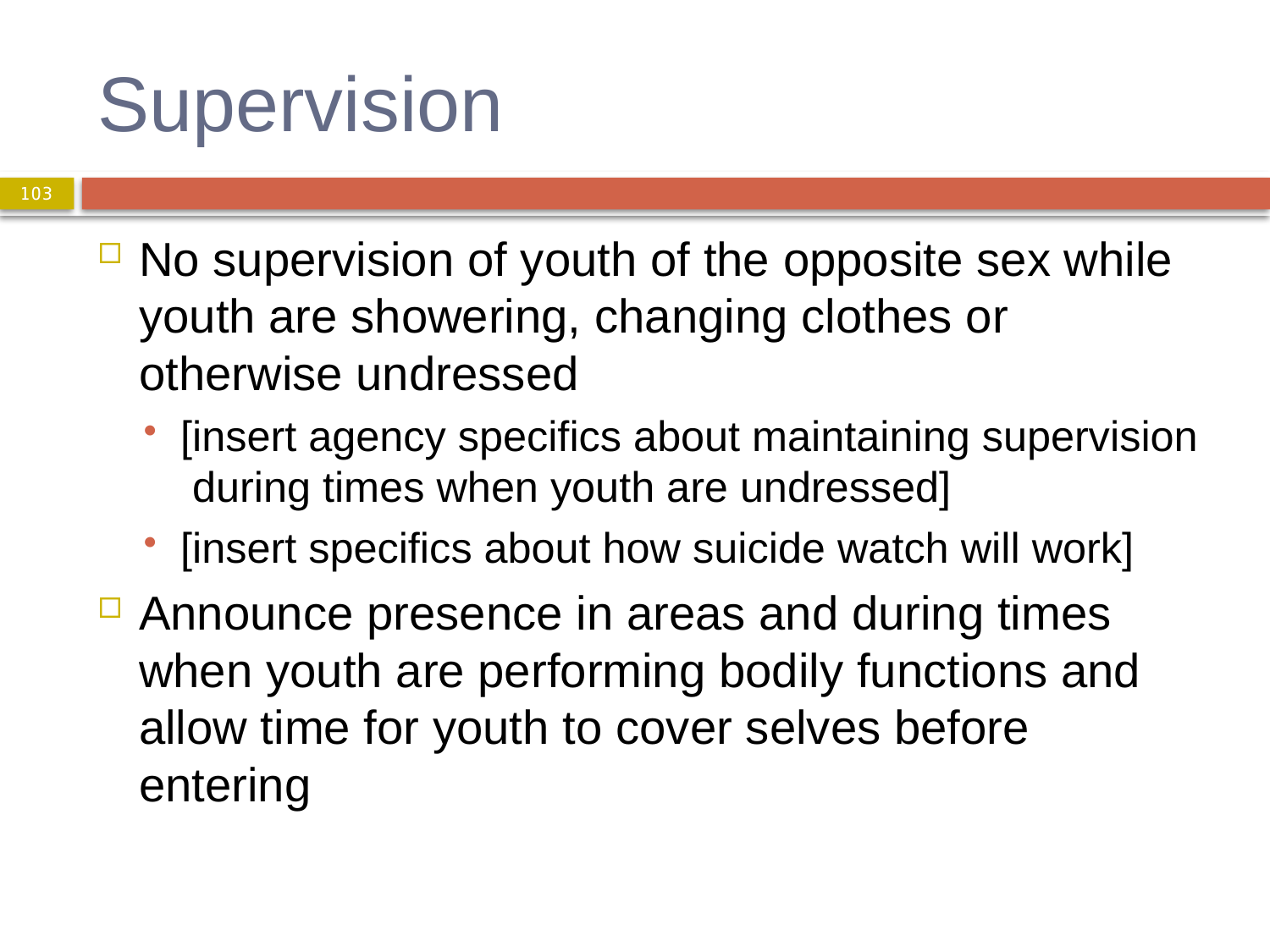

# Supervision
103
No supervision of youth of the opposite sex while youth are showering, changing clothes or otherwise undressed
[insert agency specifics about maintaining supervision  during times when youth are undressed]
[insert specifics about how suicide watch will work]
Announce presence in areas and during times when youth are performing bodily functions and allow time for youth to cover selves before entering